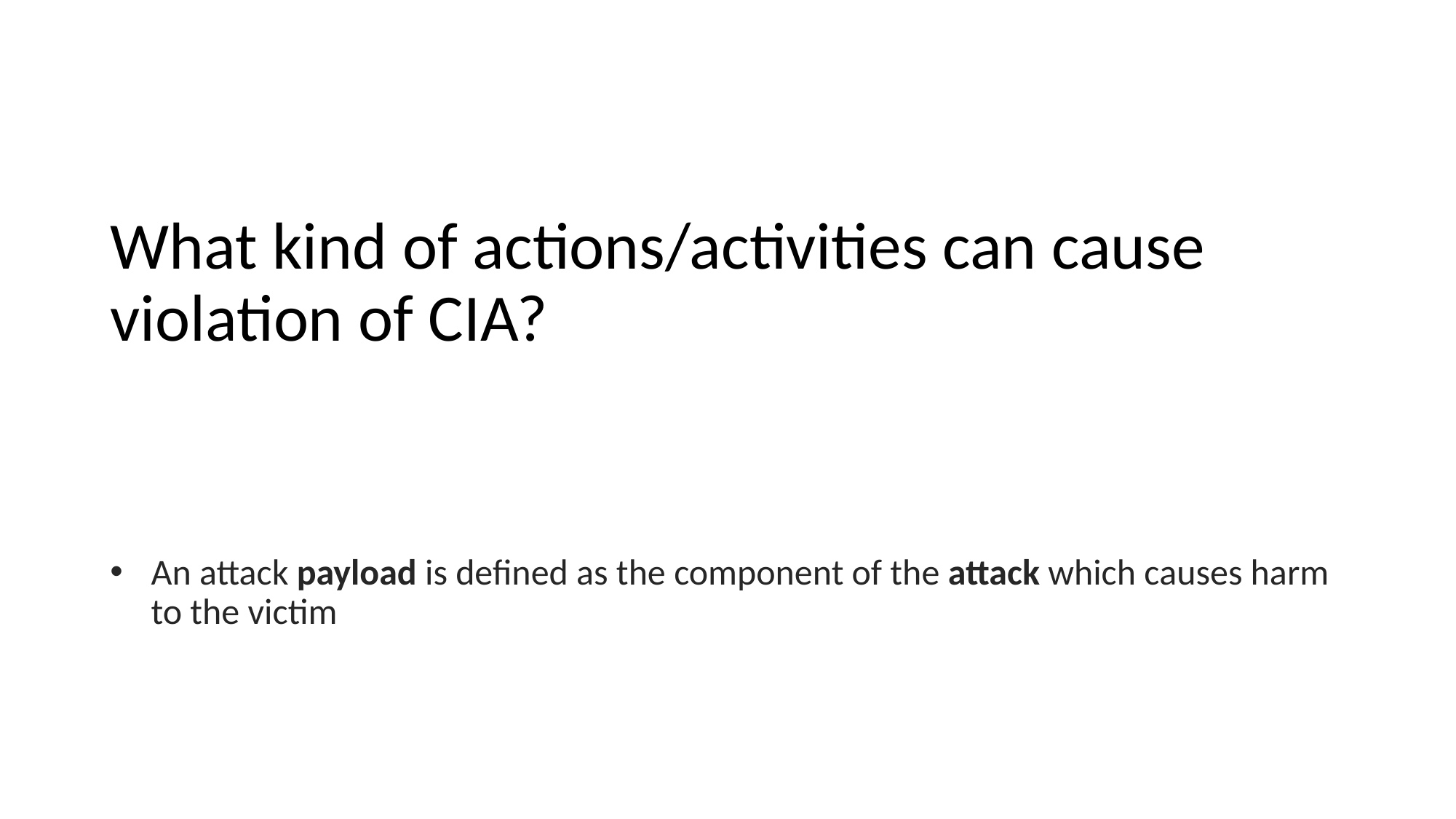

# What kind of actions/activities can cause violation of CIA?
An attack payload is defined as the component of the attack which causes harm to the victim